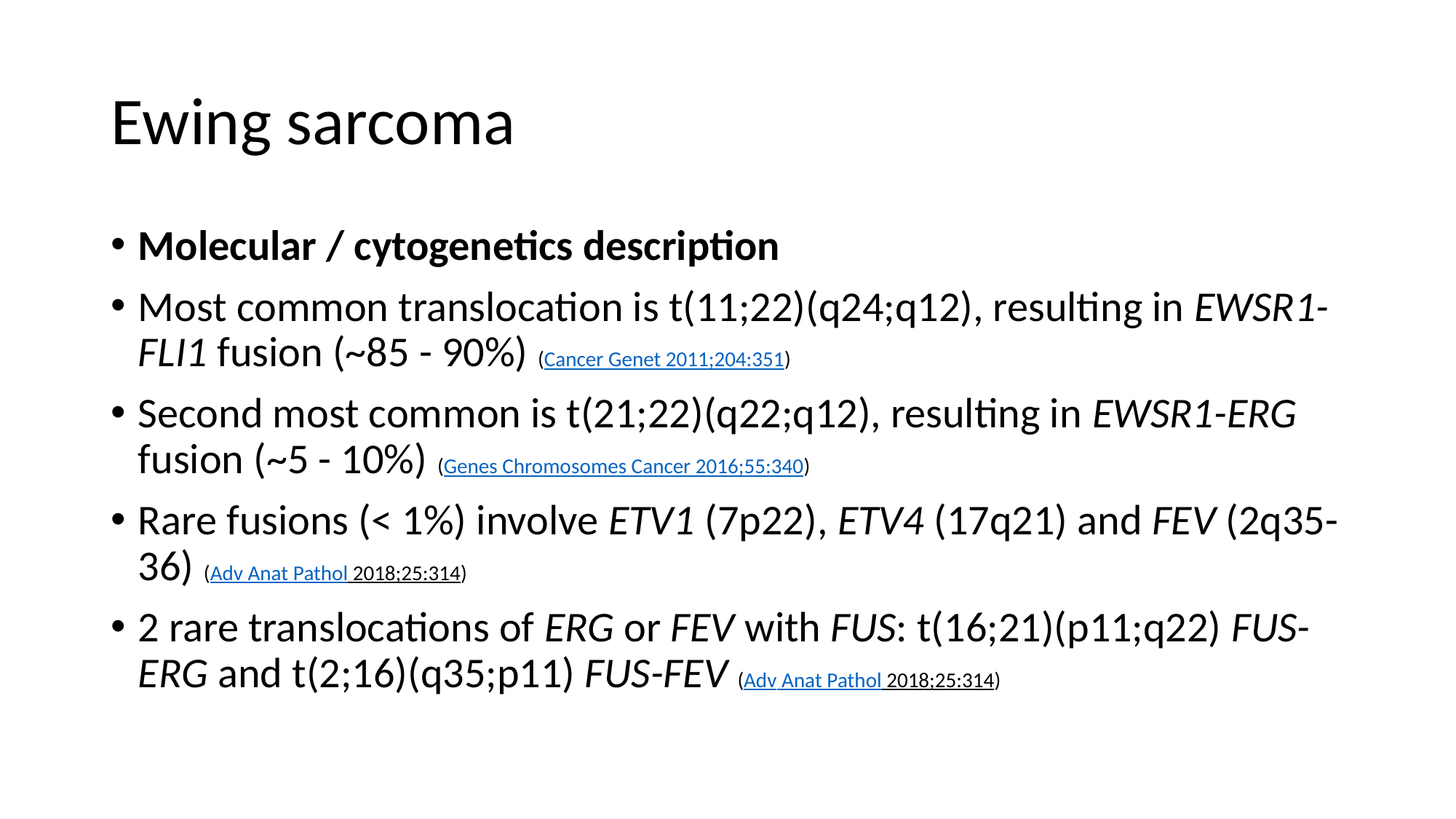

# Ewing sarcoma
Molecular / cytogenetics description
Most common translocation is t(11;22)(q24;q12), resulting in EWSR1-FLI1 fusion (~85 - 90%) (Cancer Genet 2011;204:351)
Second most common is t(21;22)(q22;q12), resulting in EWSR1-ERG fusion (~5 - 10%) (Genes Chromosomes Cancer 2016;55:340)
Rare fusions (< 1%) involve ETV1 (7p22), ETV4 (17q21) and FEV (2q35-36) (Adv Anat Pathol 2018;25:314)
2 rare translocations of ERG or FEV with FUS: t(16;21)(p11;q22) FUS-ERG and t(2;16)(q35;p11) FUS-FEV (Adv Anat Pathol 2018;25:314)